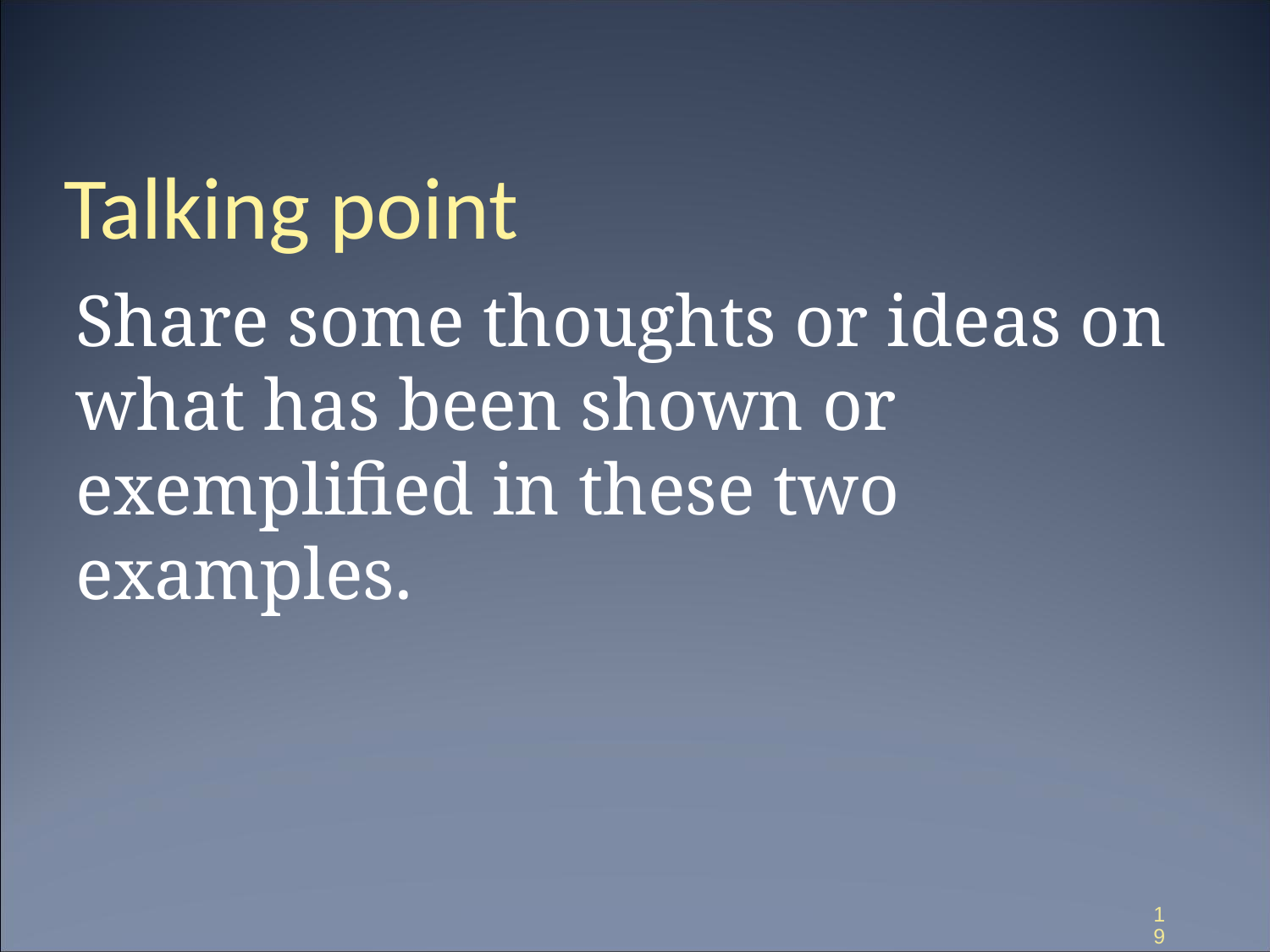

# Talking point
Share some thoughts or ideas on what has been shown or exemplified in these two examples.
19